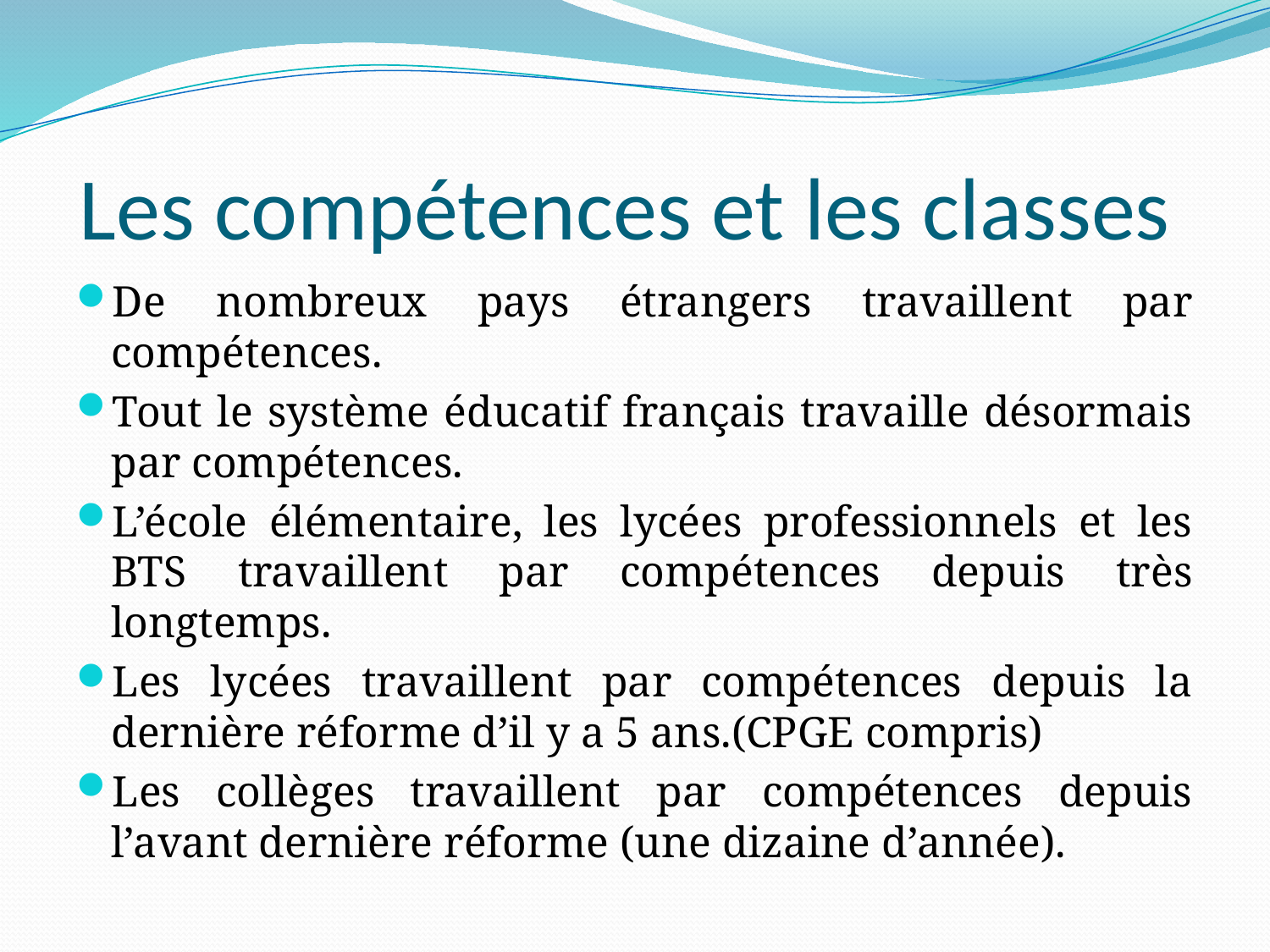

# Les compétences et les classes
De nombreux pays étrangers travaillent par compétences.
Tout le système éducatif français travaille désormais par compétences.
L’école élémentaire, les lycées professionnels et les BTS travaillent par compétences depuis très longtemps.
Les lycées travaillent par compétences depuis la dernière réforme d’il y a 5 ans.(CPGE compris)
Les collèges travaillent par compétences depuis l’avant dernière réforme (une dizaine d’année).